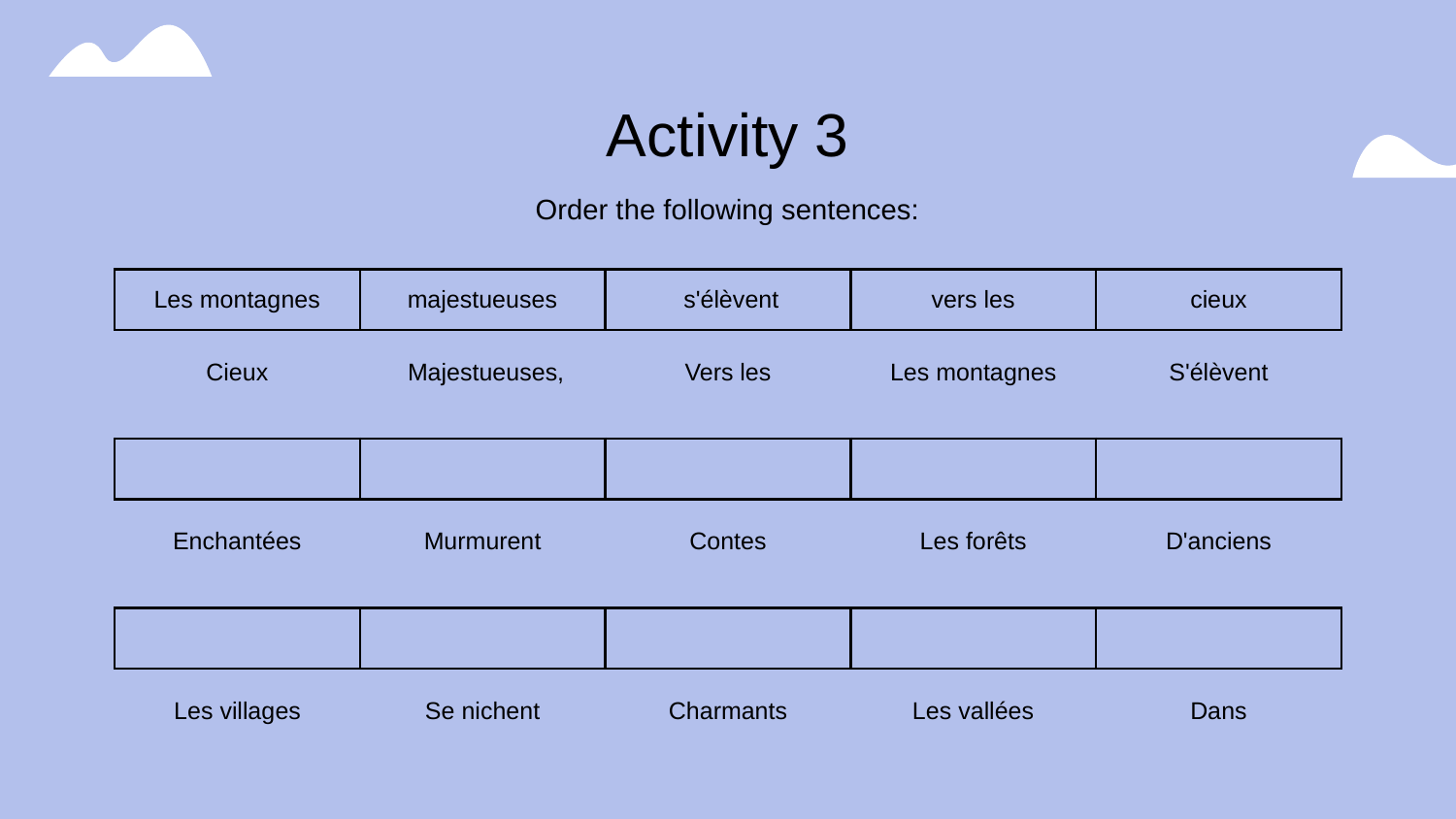

# Activity 3
Order the following sentences:
| Les montagnes | majestueuses | s'élèvent | vers les | cieux |
| --- | --- | --- | --- | --- |
Cieux
 Majestueuses,
Vers les
Les montagnes
S'élèvent
|  |  |  |  |  |
| --- | --- | --- | --- | --- |
Enchantées
Murmurent
Contes
Les forêts
D'anciens
|  |  |  |  |  |
| --- | --- | --- | --- | --- |
Les villages
Se nichent
Charmants
Les vallées
Dans